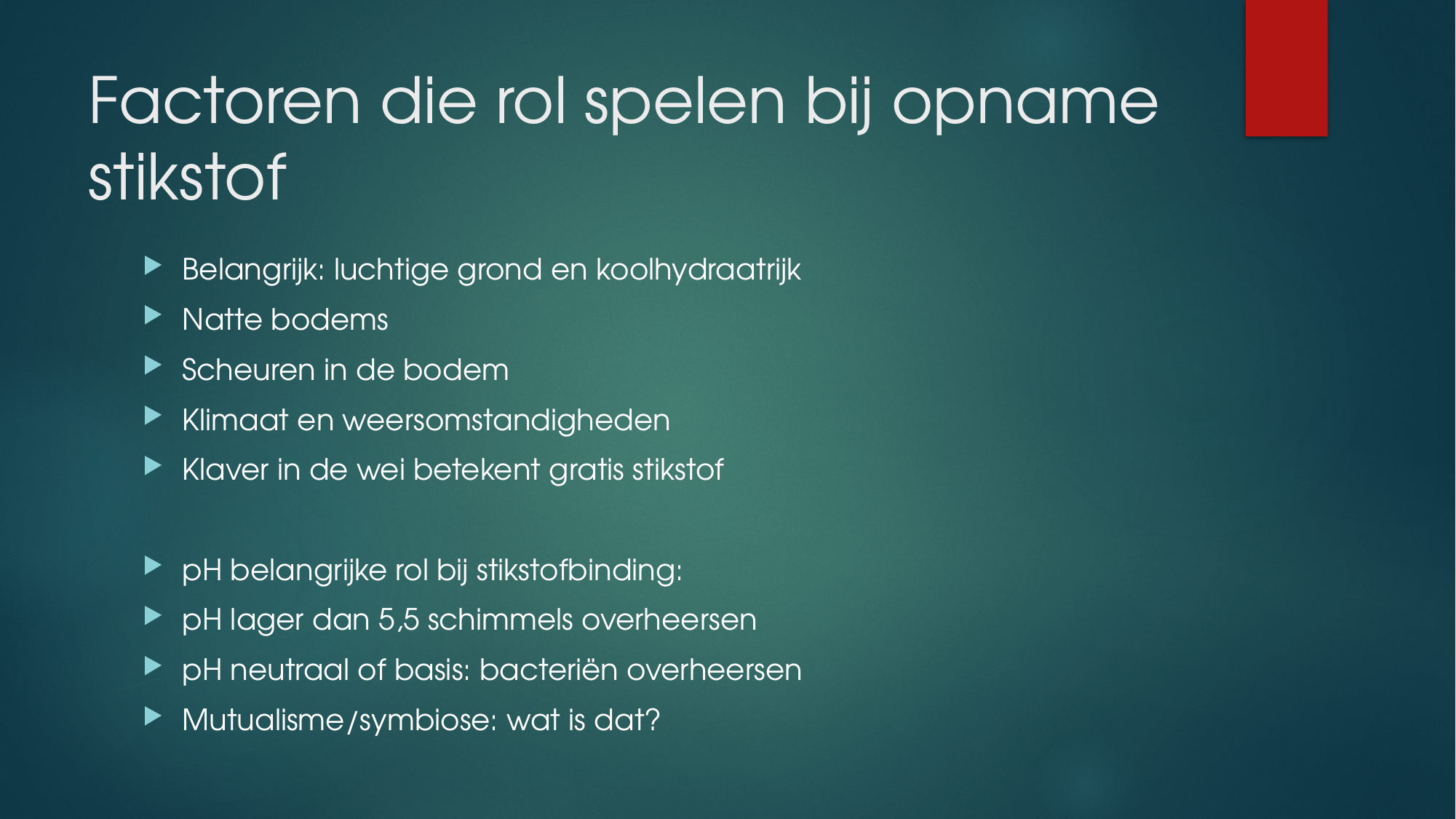

# Factoren die rol spelen bij opname stikstof
Belangrijk: luchtige grond en koolhydraatrijk
Natte bodems
Scheuren in de bodem
Klimaat en weersomstandigheden
Klaver in de wei betekent gratis stikstof

pH belangrijke rol bij stikstofbinding:
pH lager dan 5,5 schimmels overheersen
pH neutraal of basis: bacteriën overheersen
Mutualisme/symbiose: wat is dat?